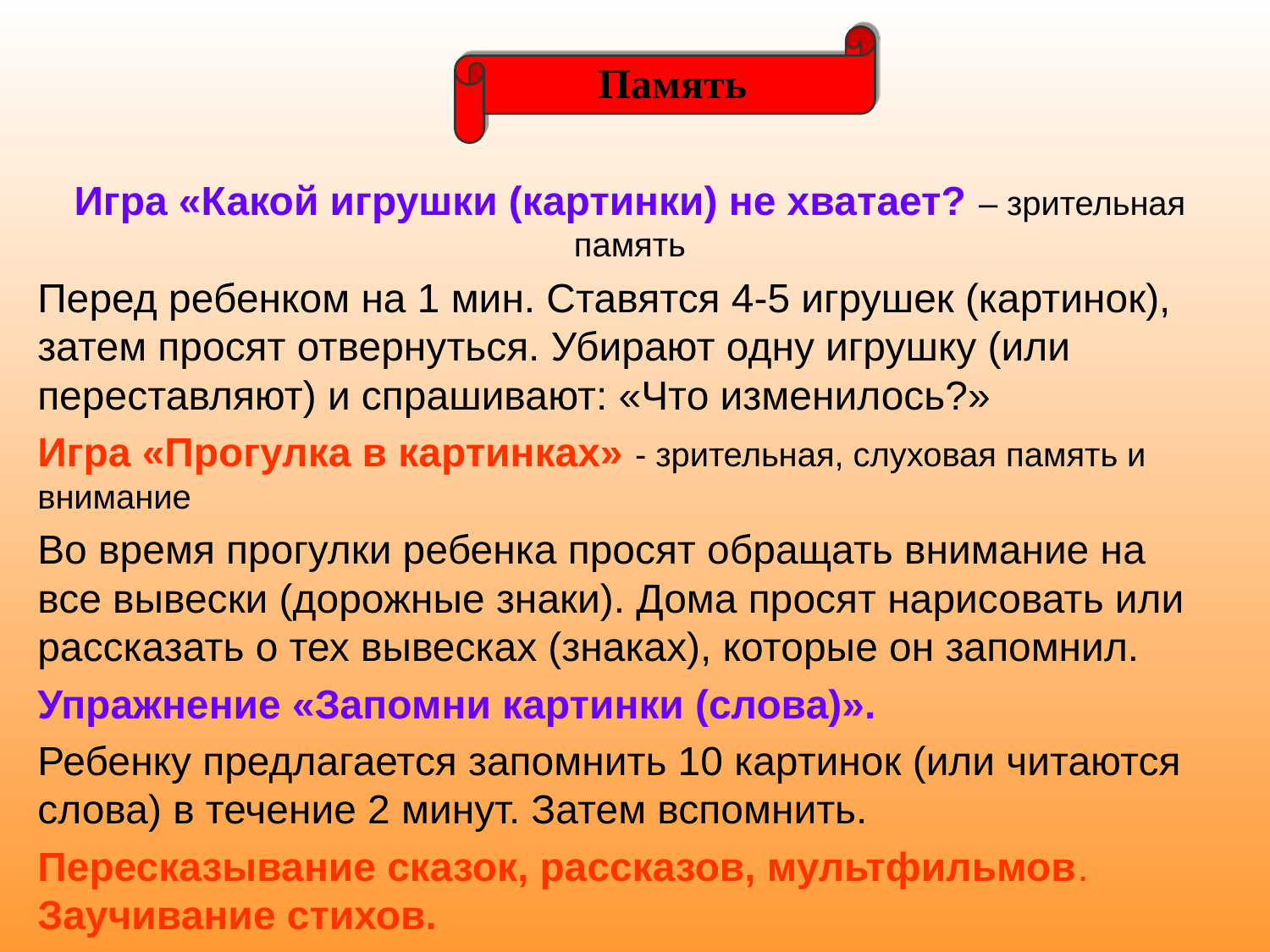

Память
Игра «Какой игрушки (картинки) не хватает? – зрительная память
Перед ребенком на 1 мин. Ставятся 4-5 игрушек (картинок), затем просят отвернуться. Убирают одну игрушку (или переставляют) и спрашивают: «Что изменилось?»
Игра «Прогулка в картинках» - зрительная, слуховая память и внимание
Во время прогулки ребенка просят обращать внимание на все вывески (дорожные знаки). Дома просят нарисовать или рассказать о тех вывесках (знаках), которые он запомнил.
Упражнение «Запомни картинки (слова)».
Ребенку предлагается запомнить 10 картинок (или читаются слова) в течение 2 минут. Затем вспомнить.
Пересказывание сказок, рассказов, мультфильмов. Заучивание стихов.